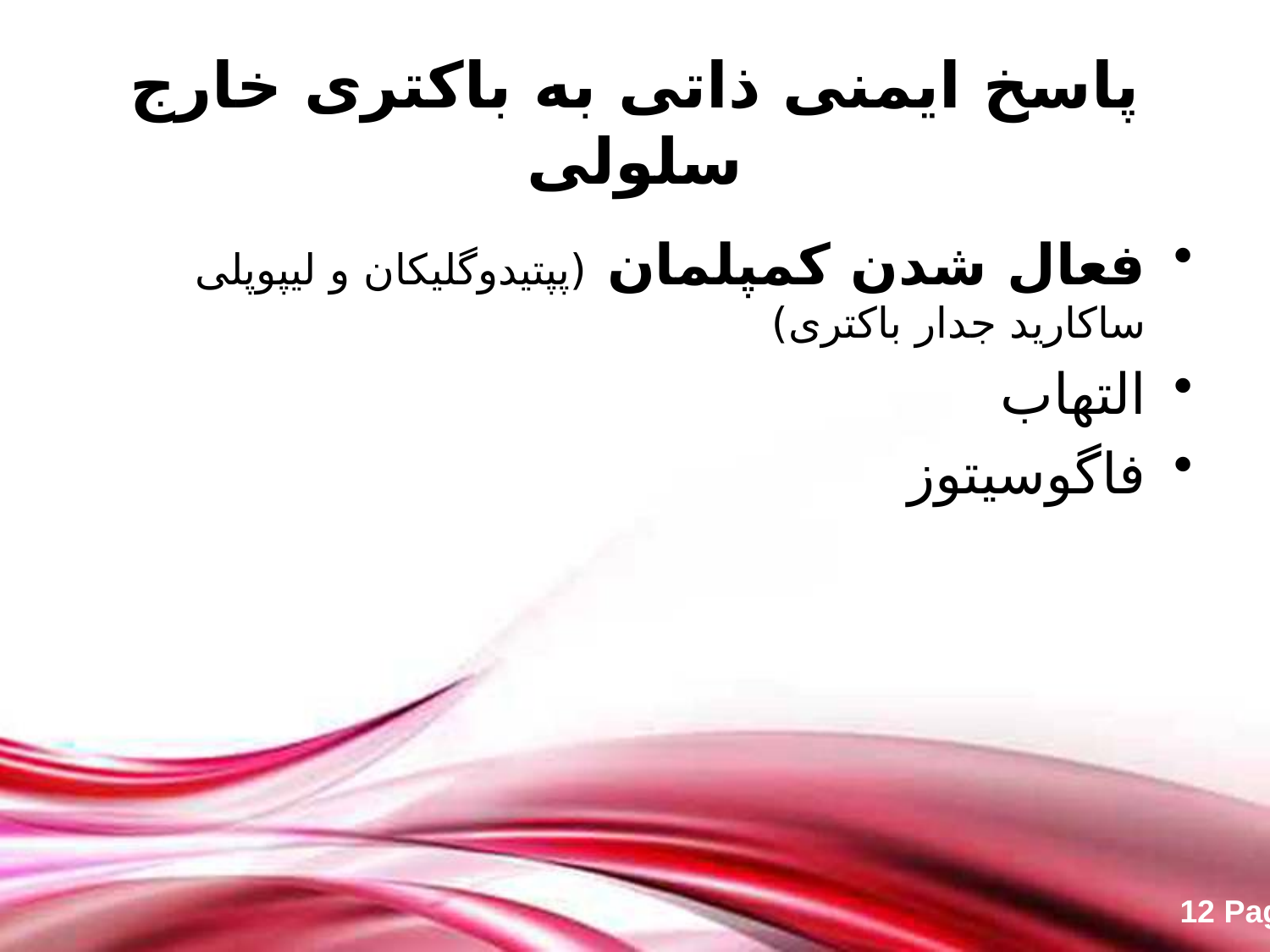

# پاسخ ایمنی ذاتی به باکتری خارج سلولی
فعال شدن کمپلمان (پپتیدوگلیکان و لیپوپلی ساکارید جدار باکتری)
التهاب
فاگوسیتوز